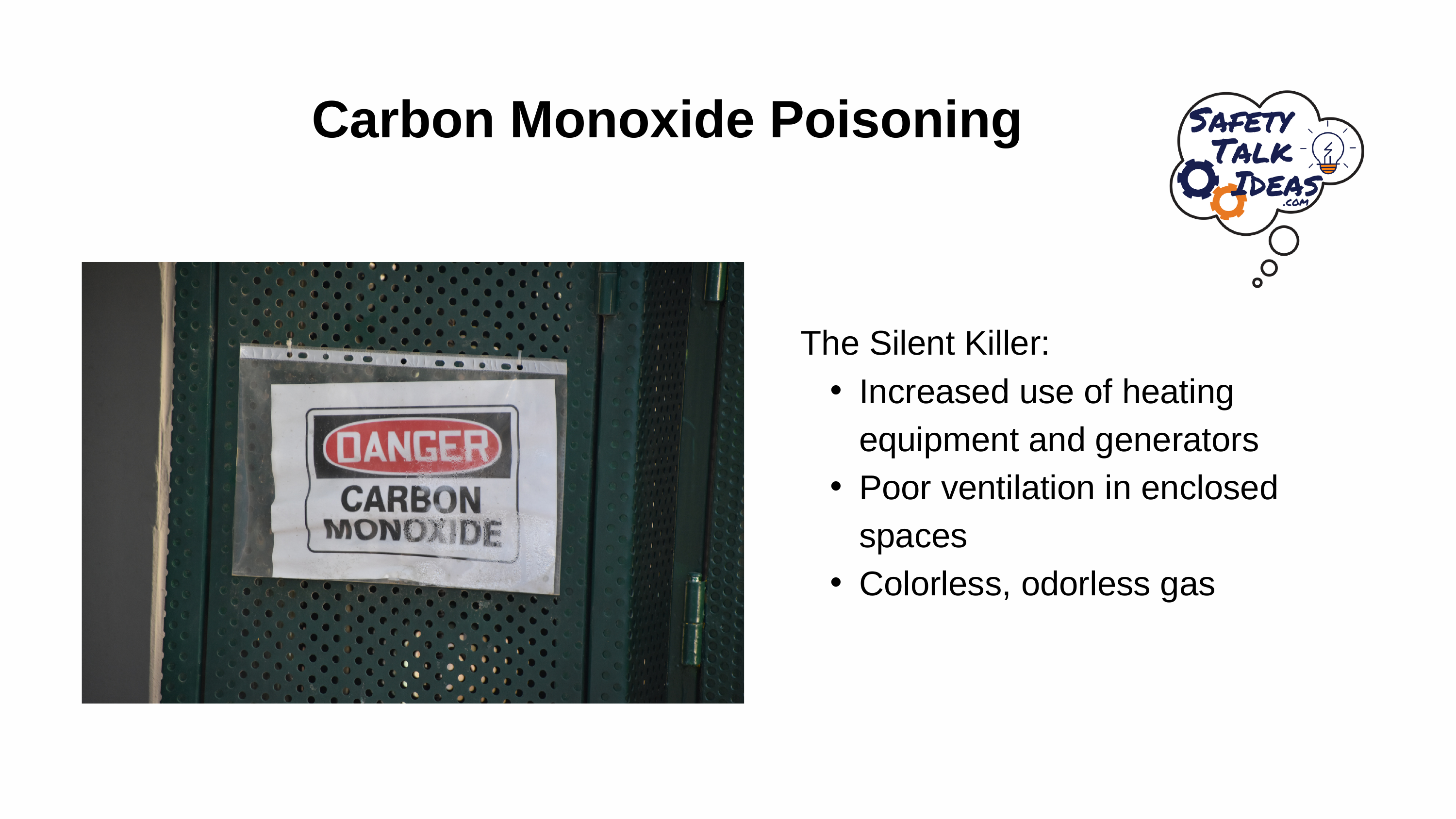

Carbon Monoxide Poisoning

The Silent Killer:
Increased use of heating equipment and generators
Poor ventilation in enclosed spaces
Colorless, odorless gas